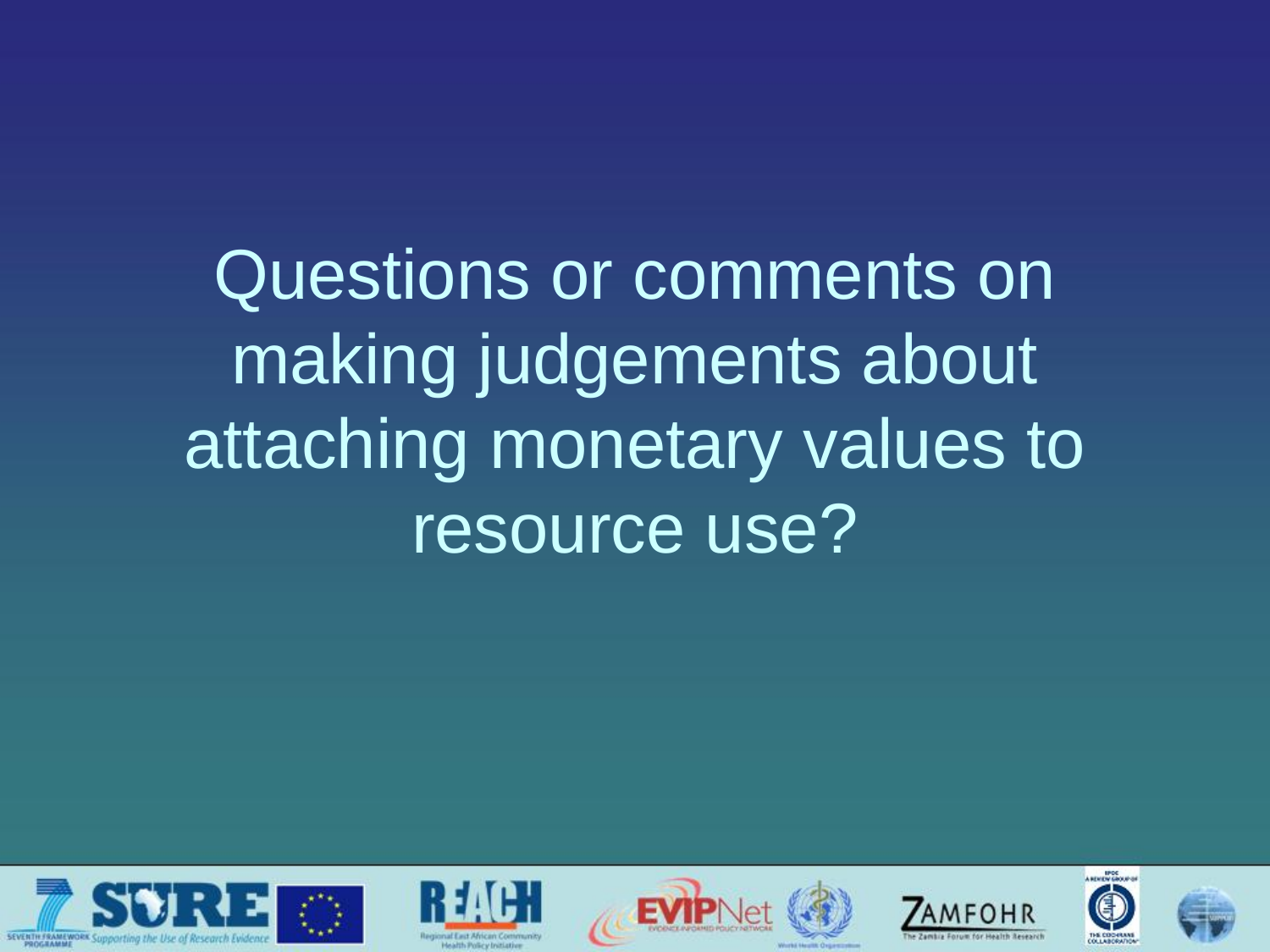

# Questions or comments on making judgements about attaching monetary values to resource use?